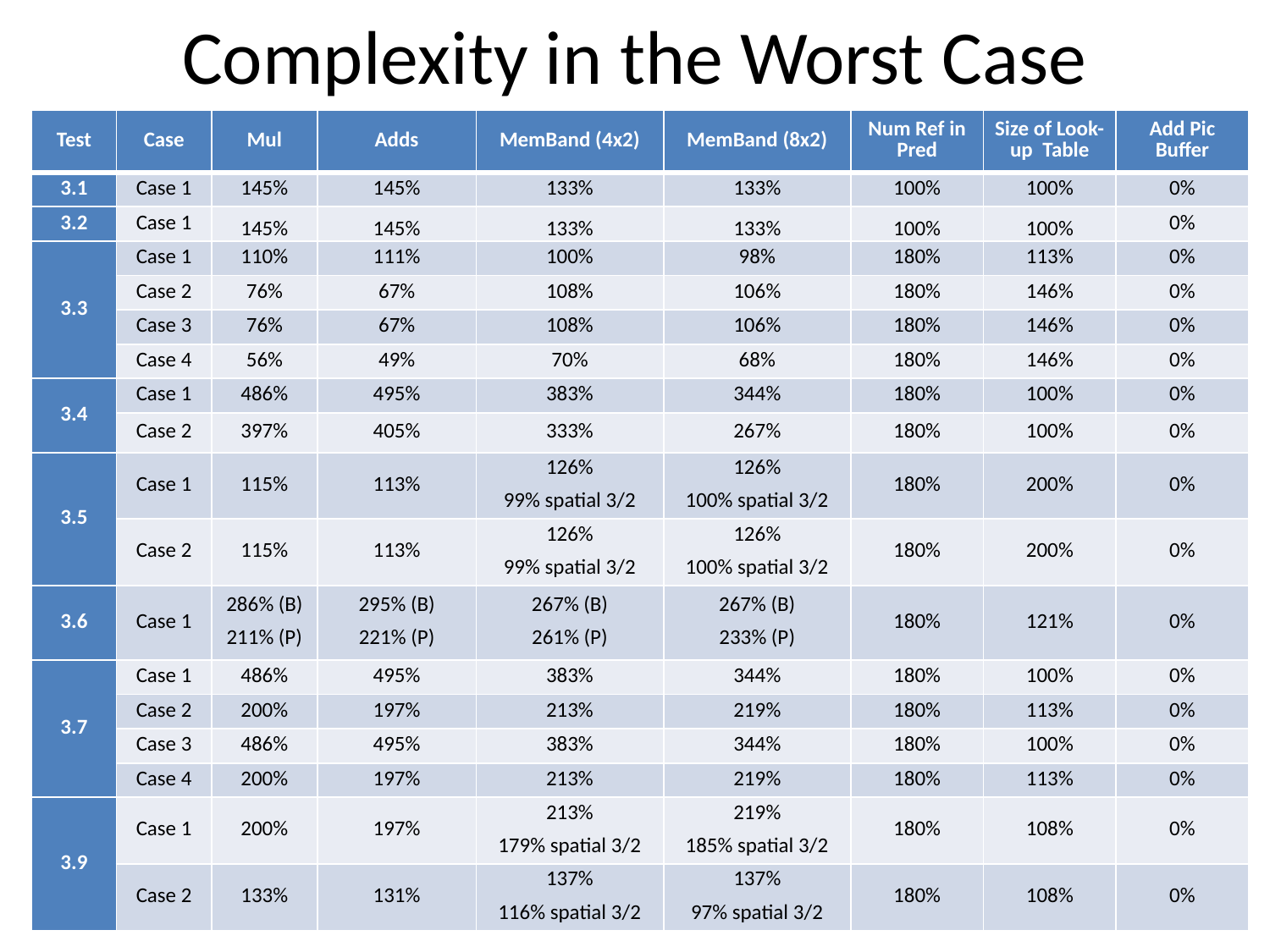

Complexity in the Worst Case
| Test | Case | Mul | Adds | MemBand (4x2) | MemBand (8x2) | Num Ref in Pred | Size of Look-up Table | Add Pic Buffer |
| --- | --- | --- | --- | --- | --- | --- | --- | --- |
| 3.1 | Case 1 | 145% | 145% | 133% | 133% | 100% | 100% | 0% |
| 3.2 | Case 1 | 145% | 145% | 133% | 133% | 100% | 100% | 0% |
| 3.3 | Case 1 | 110% | 111% | 100% | 98% | 180% | 113% | 0% |
|  | Case 2 | 76% | 67% | 108% | 106% | 180% | 146% | 0% |
|  | Case 3 | 76% | 67% | 108% | 106% | 180% | 146% | 0% |
|  | Case 4 | 56% | 49% | 70% | 68% | 180% | 146% | 0% |
| 3.4 | Case 1 | 486% | 495% | 383% | 344% | 180% | 100% | 0% |
|  | Case 2 | 397% | 405% | 333% | 267% | 180% | 100% | 0% |
| 3.5 | Case 1 | 115% | 113% | 126% 99% spatial 3/2 | 126% 100% spatial 3/2 | 180% | 200% | 0% |
|  | Case 2 | 115% | 113% | 126% 99% spatial 3/2 | 126% 100% spatial 3/2 | 180% | 200% | 0% |
| 3.6 | Case 1 | 286% (B) 211% (P) | 295% (B) 221% (P) | 267% (B) 261% (P) | 267% (B) 233% (P) | 180% | 121% | 0% |
| 3.7 | Case 1 | 486% | 495% | 383% | 344% | 180% | 100% | 0% |
|  | Case 2 | 200% | 197% | 213% | 219% | 180% | 113% | 0% |
|  | Case 3 | 486% | 495% | 383% | 344% | 180% | 100% | 0% |
|  | Case 4 | 200% | 197% | 213% | 219% | 180% | 113% | 0% |
| 3.9 | Case 1 | 200% | 197% | 213% 179% spatial 3/2 | 219% 185% spatial 3/2 | 180% | 108% | 0% |
|  | Case 2 | 133% | 131% | 137% 116% spatial 3/2 | 137% 97% spatial 3/2 | 180% | 108% | 0% |